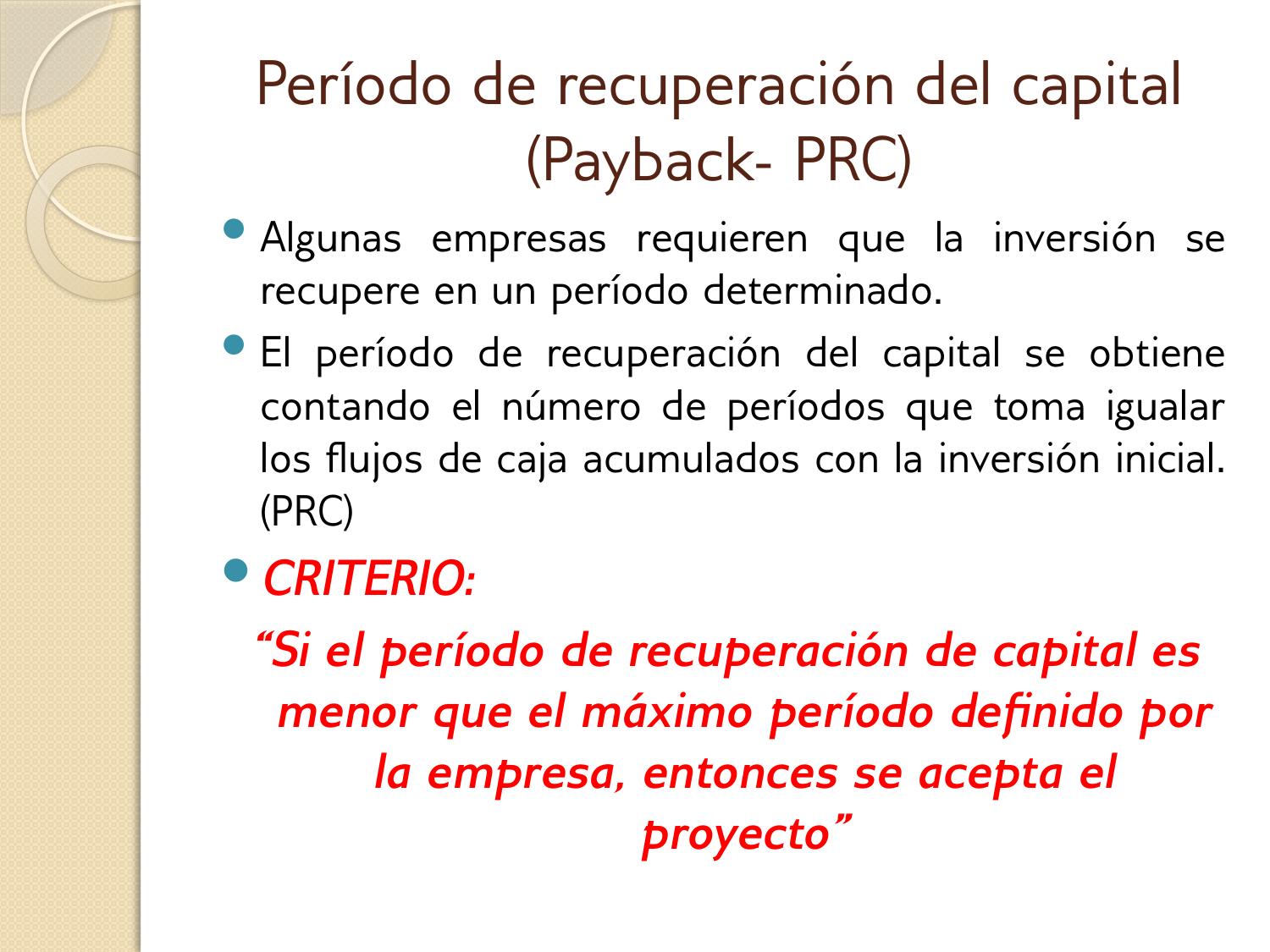

# Período de recuperación del capital (Payback- PRC)
Algunas empresas requieren que la inversión se recupere en un período determinado.
El período de recuperación del capital se obtiene contando el número de períodos que toma igualar los flujos de caja acumulados con la inversión inicial. (PRC)
CRITERIO:
“Si el período de recuperación de capital es menor que el máximo período definido por la empresa, entonces se acepta el proyecto”